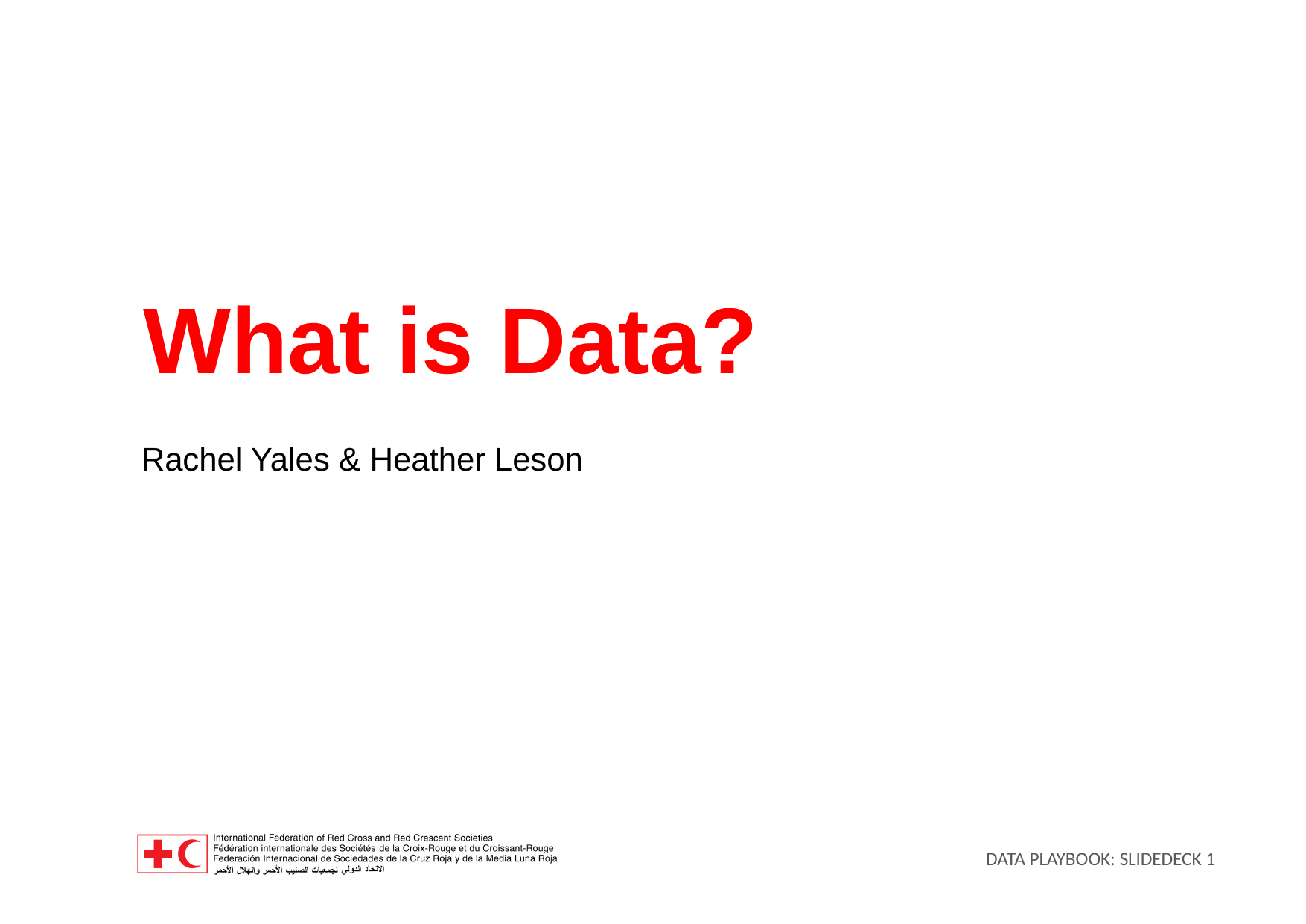

# What is Data?
Rachel Yales & Heather Leson